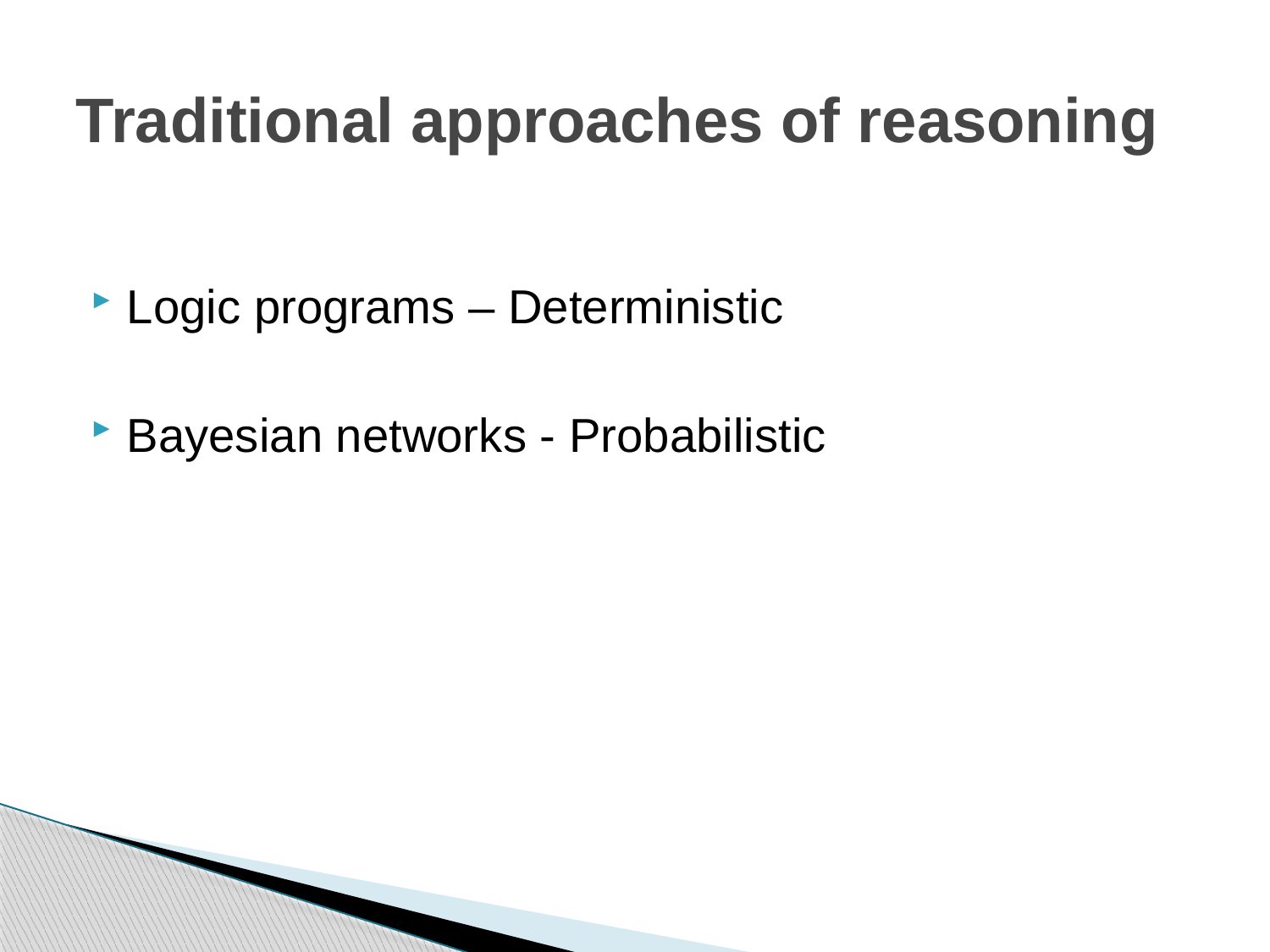

# Traditional approaches of reasoning

Logic programs – Deterministic

Bayesian networks - Probabilistic